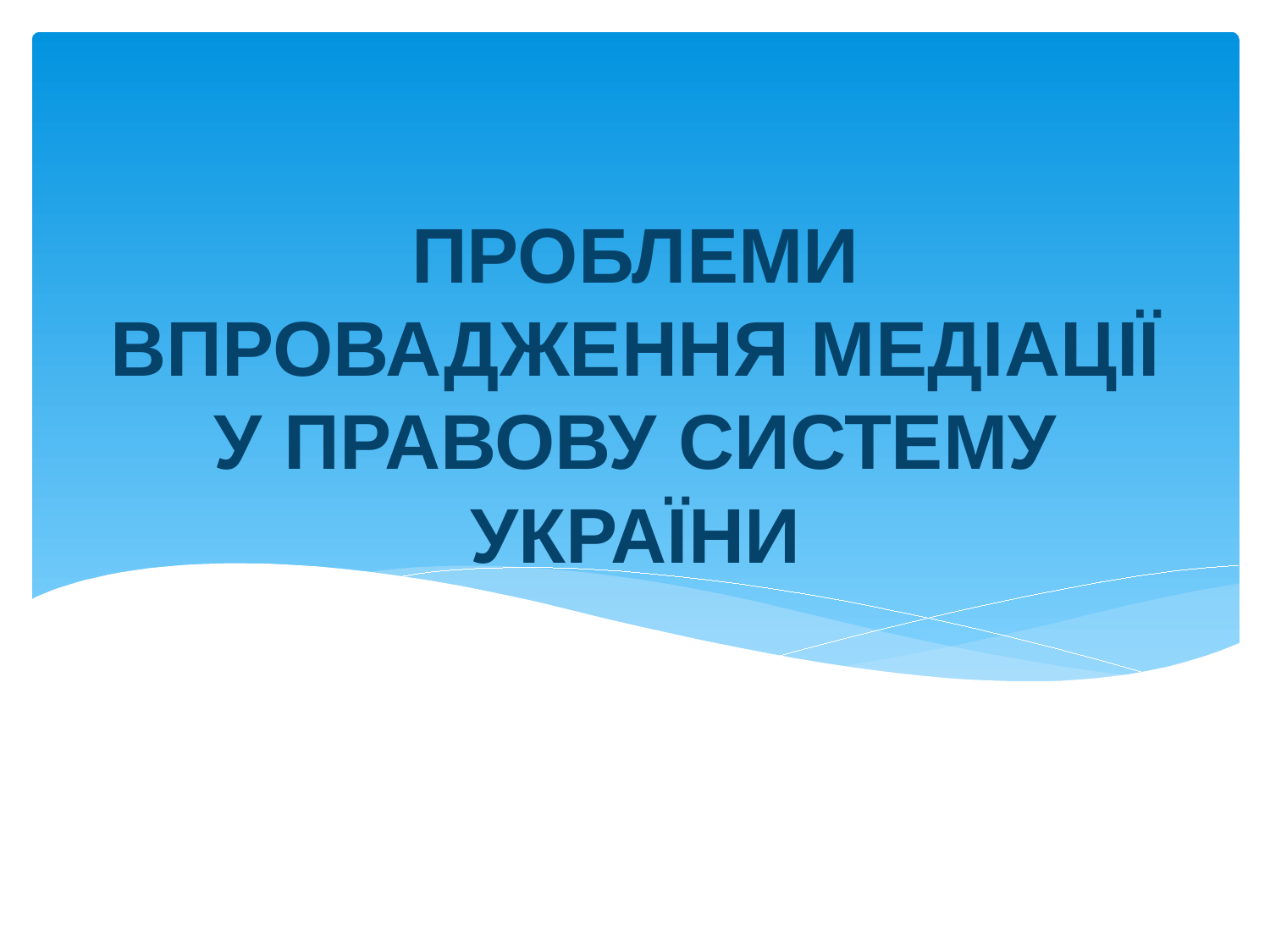

# ПРОБЛЕМИ ВПРОВАДЖЕННЯ МЕДІАЦІЇ У ПРАВОВУ СИСТЕМУ УКРАЇНИ